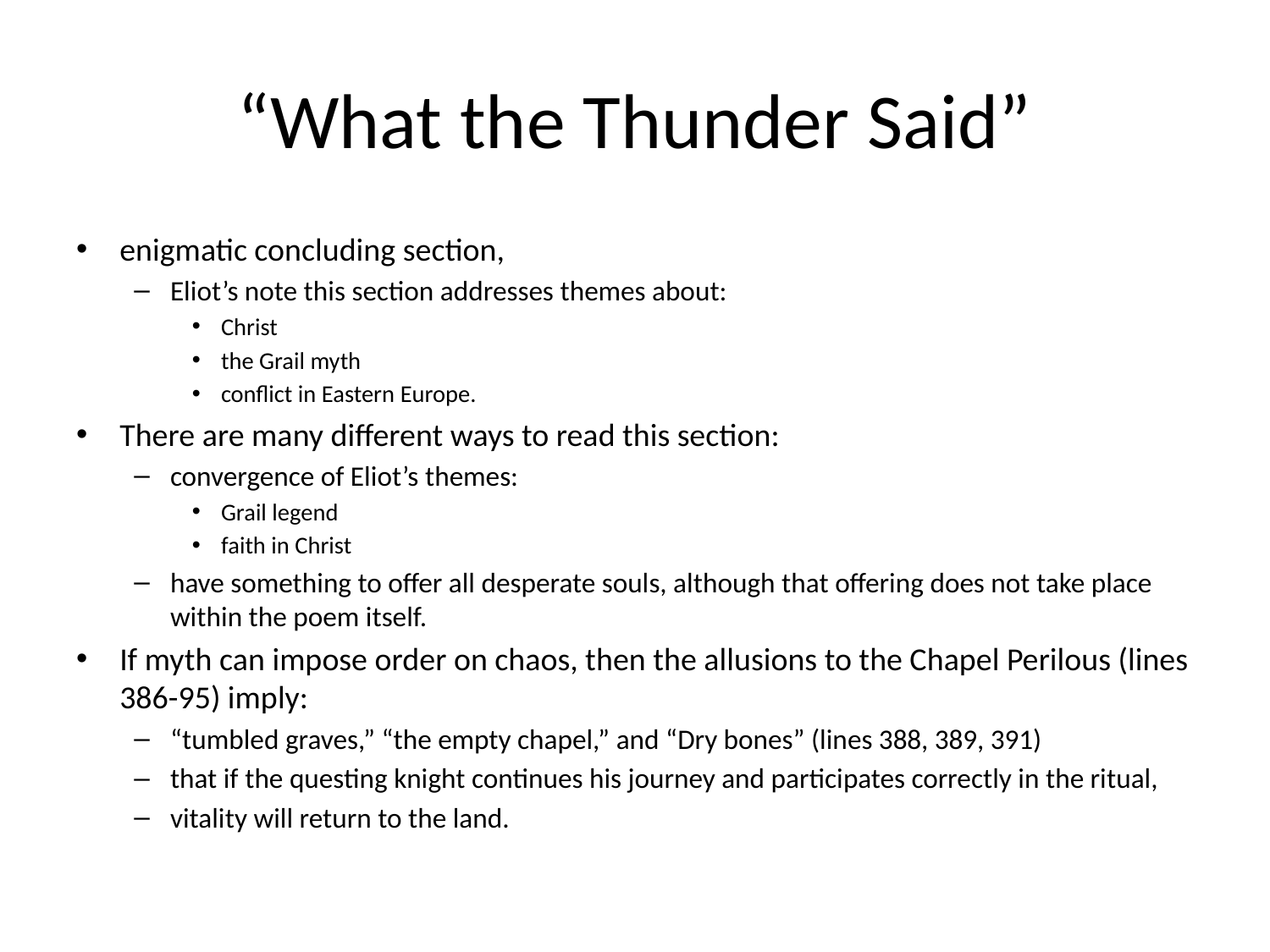

# “What the Thunder Said”
enigmatic concluding section,
Eliot’s note this section addresses themes about:
Christ
the Grail myth
conflict in Eastern Europe.
There are many different ways to read this section:
convergence of Eliot’s themes:
Grail legend
faith in Christ
have something to offer all desperate souls, although that offering does not take place within the poem itself.
If myth can impose order on chaos, then the allusions to the Chapel Perilous (lines 386-95) imply:
“tumbled graves,” “the empty chapel,” and “Dry bones” (lines 388, 389, 391)
that if the questing knight continues his journey and participates correctly in the ritual,
vitality will return to the land.